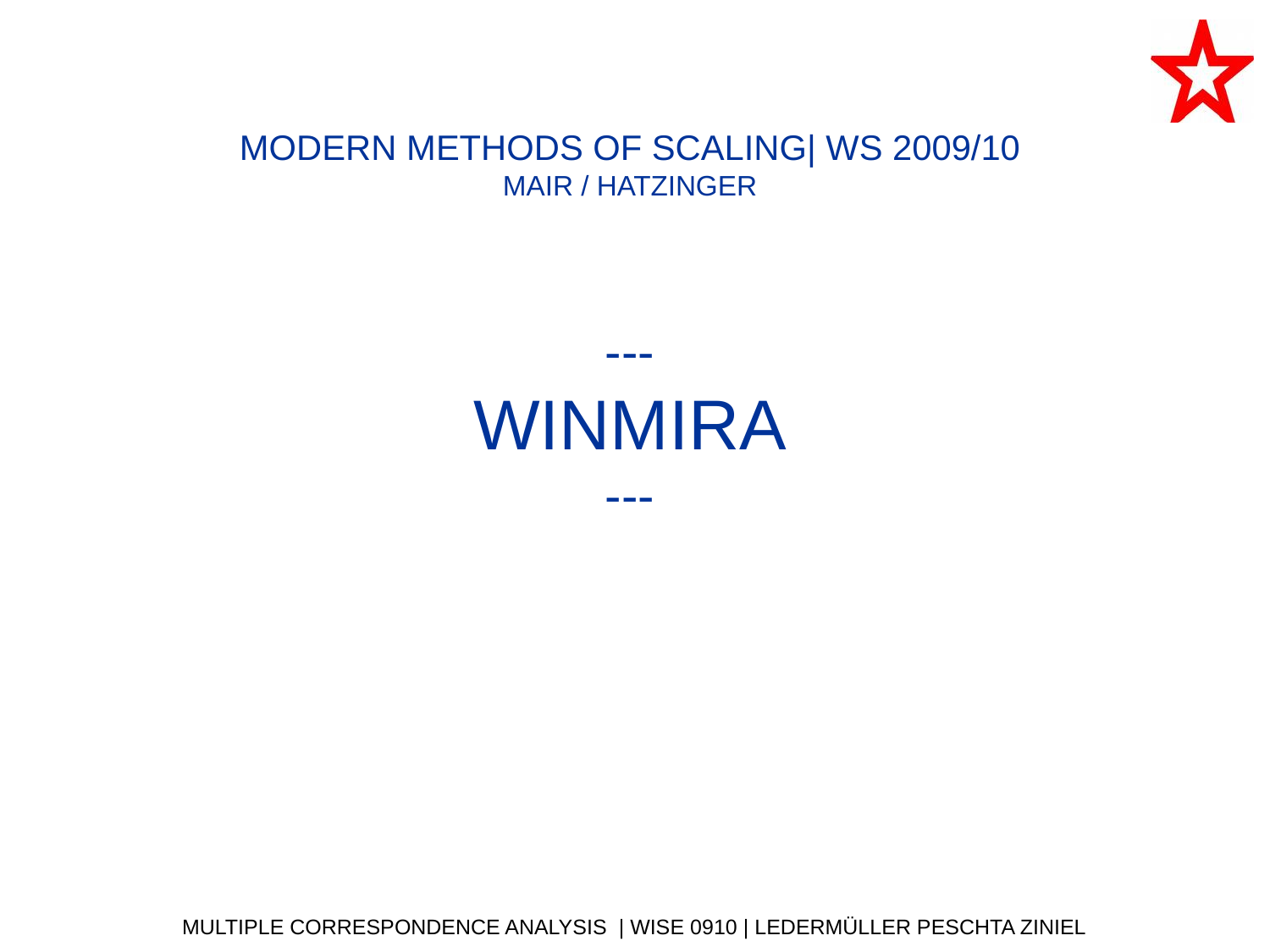

# Modern methods of scaling| WS 2009/10 Mair / Hatzinger --- winmira ---